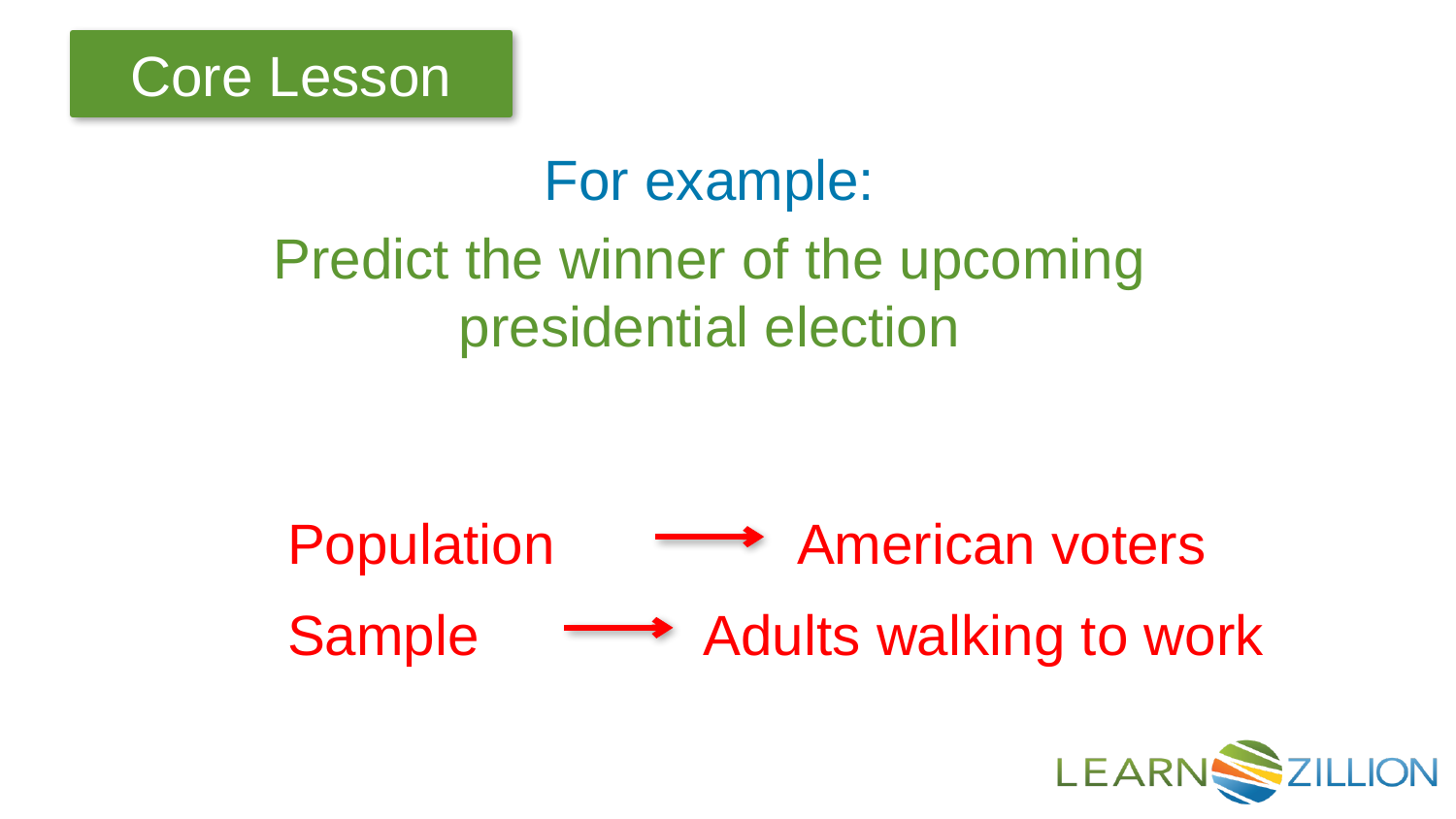

For example:
Predict the winner of the upcoming presidential election
American voters
Population
Sample
 Adults walking to work